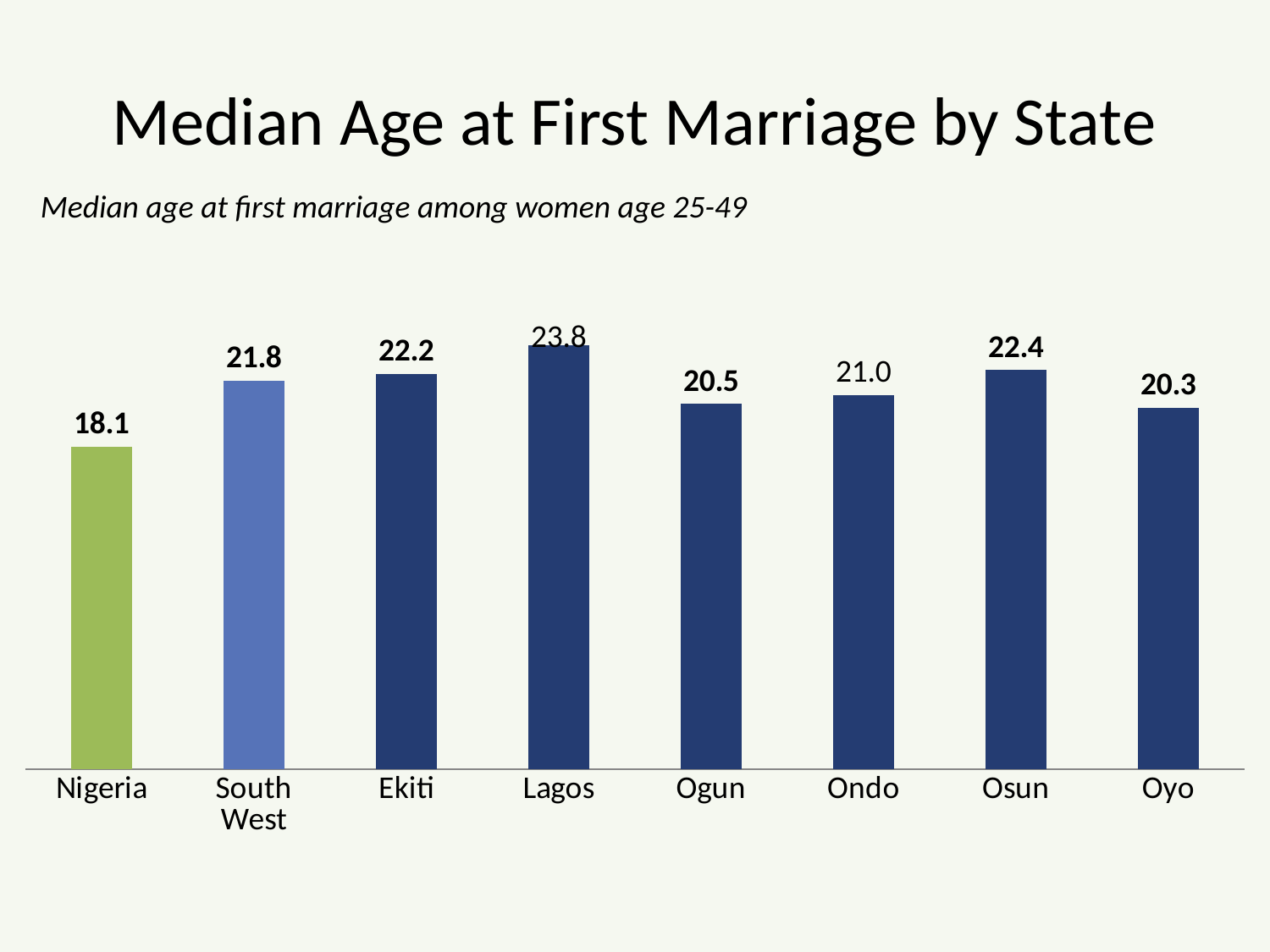

# Median Age at First Marriage by State
Median age at first marriage among women age 25-49

### Chart

| Category | Series 1 |
|---|---|
| Nigeria | 18.1 |
| South West | 21.8 |
| Ekiti | 22.2 |
| Lagos | 23.8 |
| Ogun | 20.5 |
| Ondo | 21.0 |
| Osun | 22.4 |
| Oyo | 20.3 |